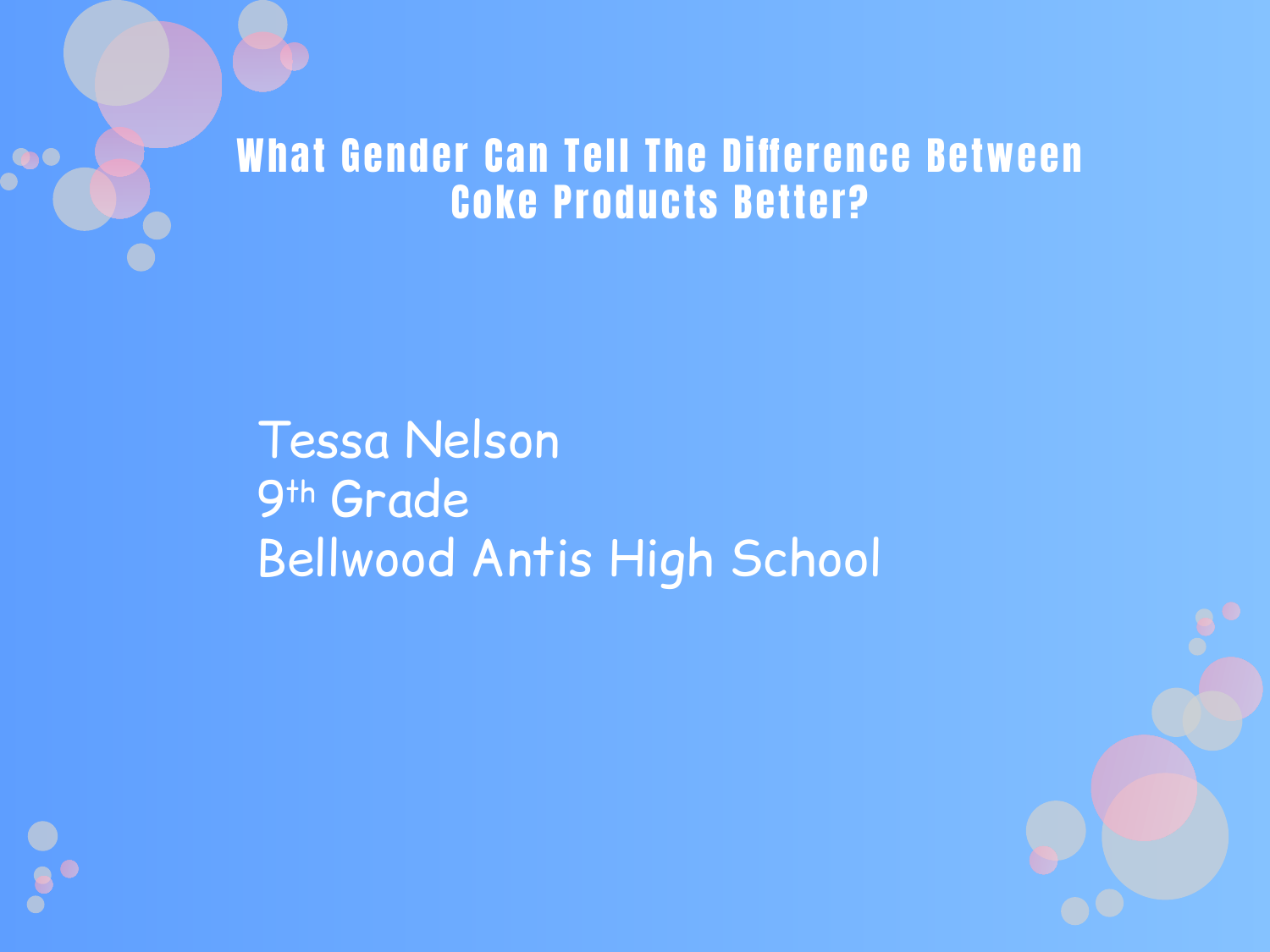

# What Gender Can Tell The Difference Between Coke Products Better?
Tessa Nelson
9th Grade
Bellwood Antis High School